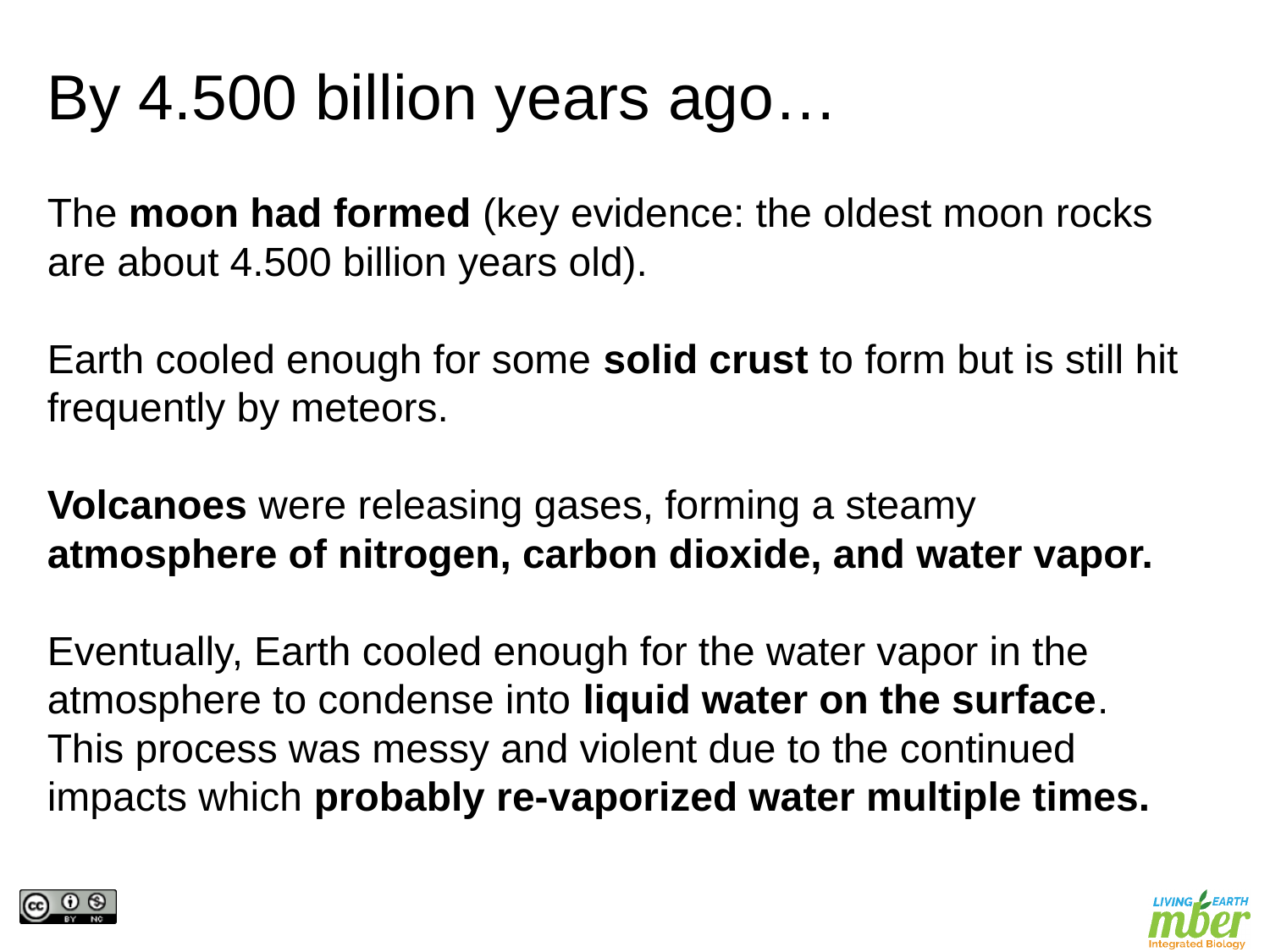

By 4.500 billion years ago…
The moon had formed (key evidence: the oldest moon rocks are about 4.500 billion years old).

Earth cooled enough for some solid crust to form but is still hit frequently by meteors.

Volcanoes were releasing gases, forming a steamy atmosphere of nitrogen, carbon dioxide, and water vapor.

Eventually, Earth cooled enough for the water vapor in the atmosphere to condense into liquid water on the surface.
This process was messy and violent due to the continued impacts which probably re-vaporized water multiple times.